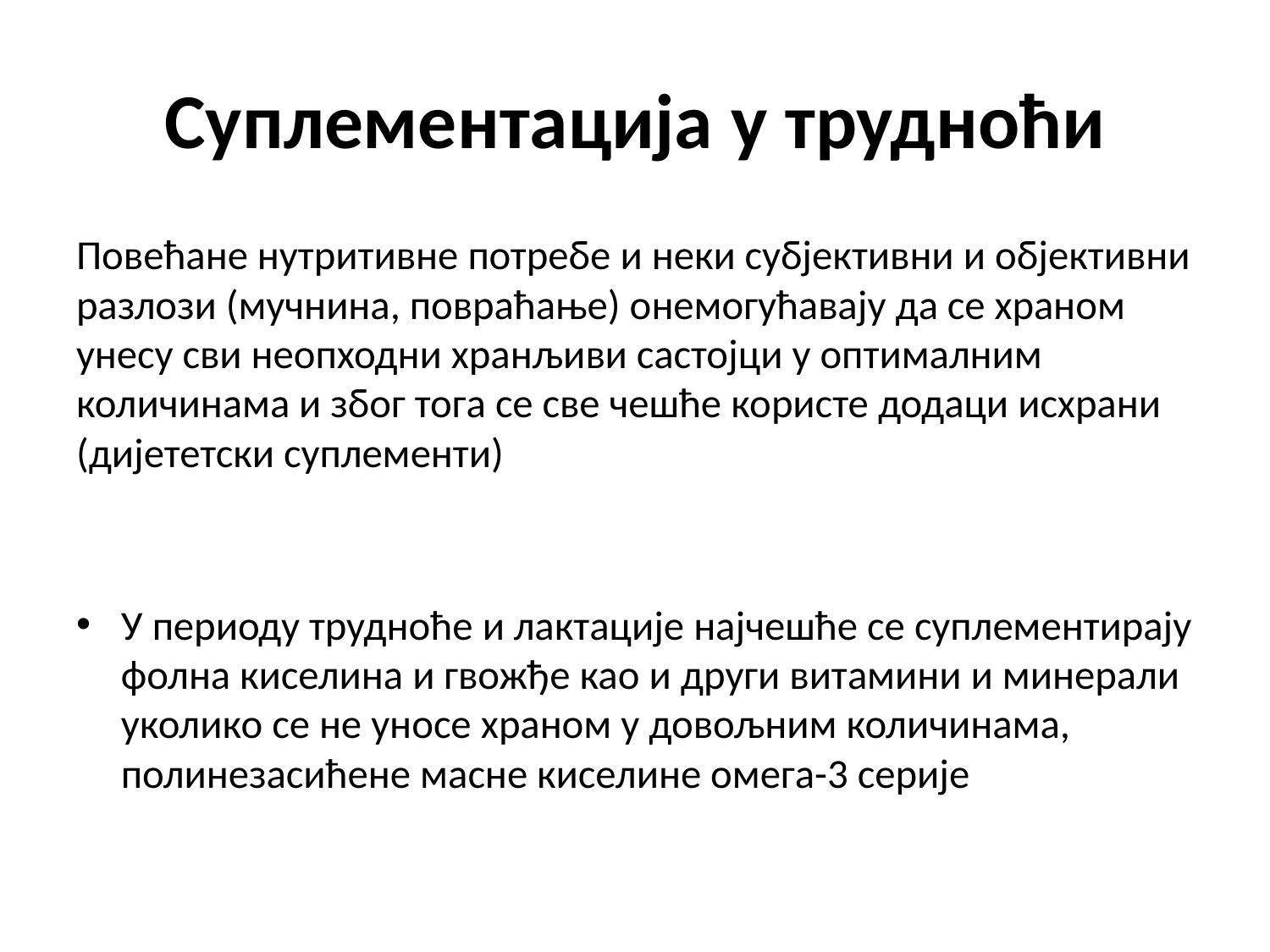

# Суплементација у трудноћи
Повећане нутритивне потребе и неки субјективни и објективни разлози (мучнина, повраћање) онемогућавају да се храном унесу сви неопходни хранљиви састојци у оптималним количинама и због тога се све чешће користе додаци исхрани (дијететски суплементи)

У периоду трудноће и лактације најчешће се суплементирају фолна киселина и гвожђе као и други витамини и минерали уколико се не уносе храном у довољним количинама, полинезасићене масне киселине омега-3 серије